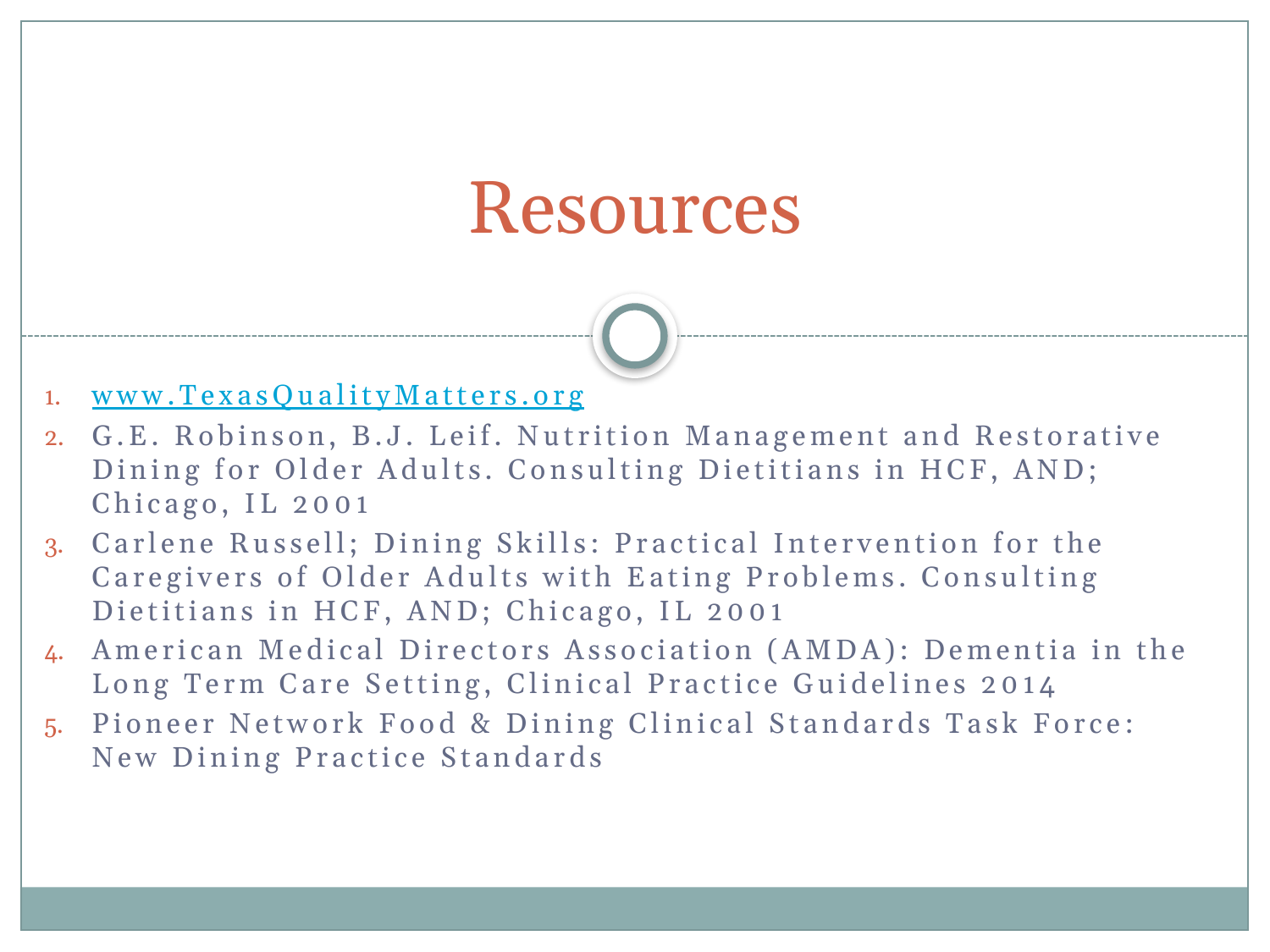

# Resources
www.TexasQualityMatters.org
G.E. Robinson, B.J. Leif. Nutrition Management and Restorative Dining for Older Adults. Consulting Dietitians in HCF, AND; Chicago, IL 2001
Carlene Russell; Dining Skills: Practical Intervention for the Caregivers of Older Adults with Eating Problems. Consulting Dietitians in HCF, AND; Chicago, IL 2001
American Medical Directors Association (AMDA): Dementia in the Long Term Care Setting, Clinical Practice Guidelines 2014
Pioneer Network Food & Dining Clinical Standards Task Force: New Dining Practice Standards